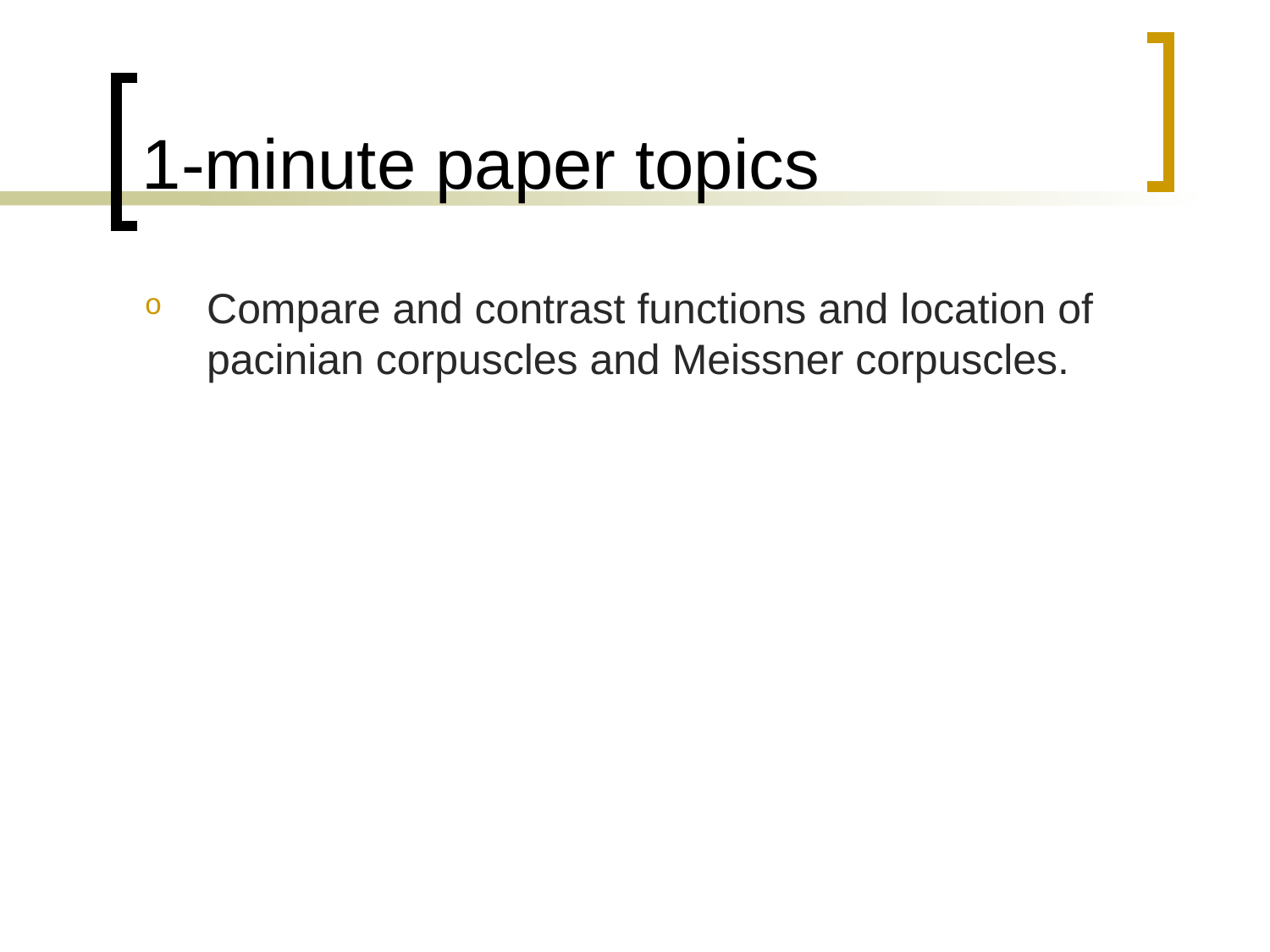

# 1-minute paper topics
Compare and contrast functions and location of pacinian corpuscles and Meissner corpuscles.